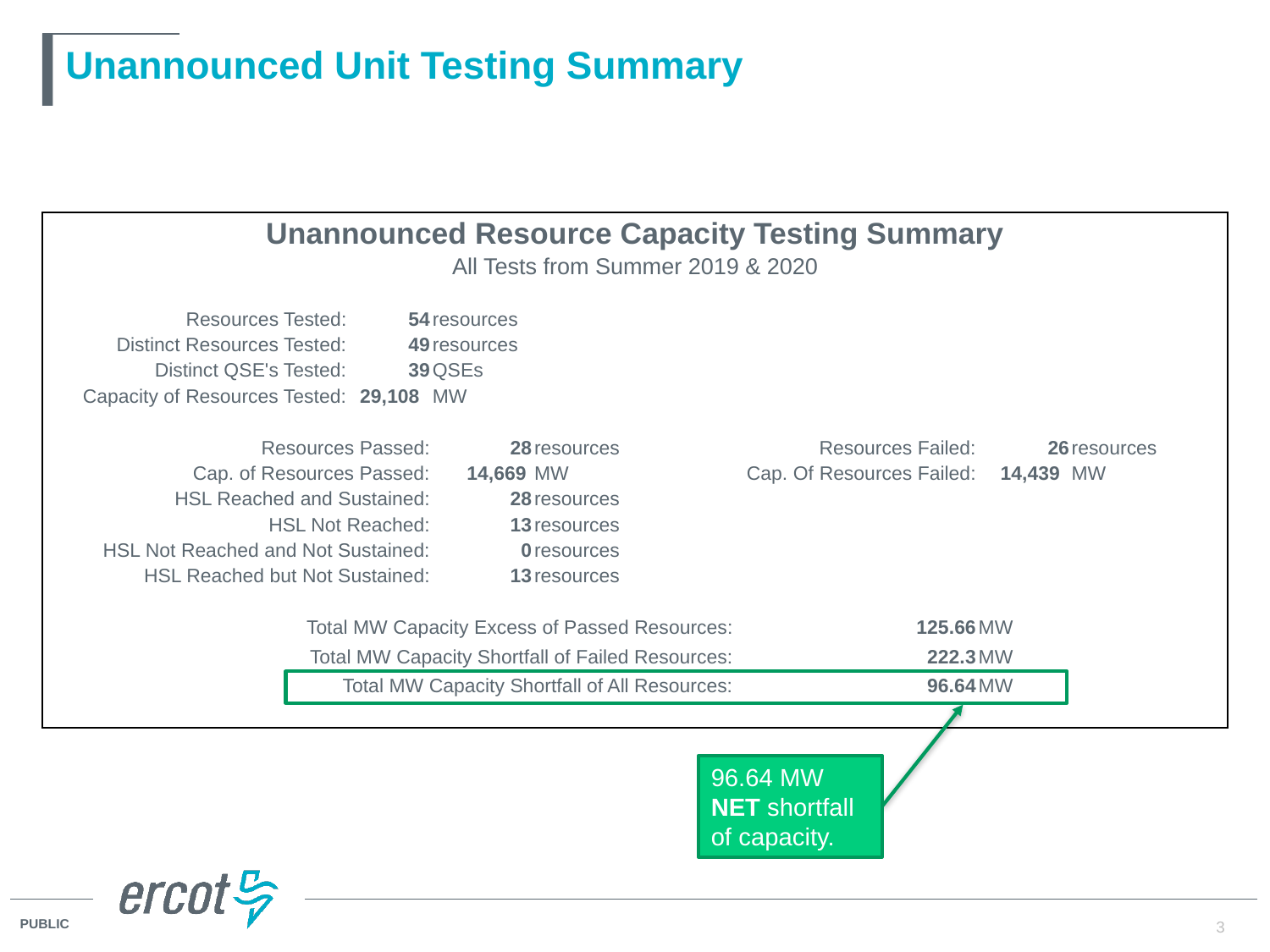

# Unannounced Unit Testing Summary
| Unannounced Resource Capacity Testing Summary |  |  |  |  |  |  |  |  |
| --- | --- | --- | --- | --- | --- | --- | --- | --- |
| All Tests from Summer 2019 & 2020 |  |  |  |  |  |  |  |  |
|  |  |  |  |  |  |  |  |  |
| Resources Tested: | 54 | resources |  |  |  |  |  |  |
| Distinct Resources Tested: | 49 | resources |  |  |  |  |  |  |
| Distinct QSE's Tested: | 39 | QSEs |  |  |  |  |  |  |
| Capacity of Resources Tested: | 29,108 | MW |  |  |  |  |  |  |
|  |  |  |  |  |  |  |  |  |
| Resources Passed: |  | 28 | resources | Resources Failed: |  | 26 | resources |  |
| Cap. of Resources Passed: |  | 14,669 | MW |  | Cap. Of Resources Failed: | 14,439 | MW |  |
| HSL Reached and Sustained: |  | 28 | resources |  |  |  |  |  |
| HSL Not Reached: |  | 13 | resources |  |  |  |  |  |
| HSL Not Reached and Not Sustained: |  | 0 | resources |  |  |  |  |  |
| HSL Reached but Not Sustained: |  | 13 | resources |  |  |  |  |  |
|  |  |  |  |  |  |  |  |  |
| Total MW Capacity Excess of Passed Resources: |  |  |  |  | 125.66 | MW |  |  |
| Total MW Capacity Shortfall of Failed Resources: |  |  |  |  | 222.3 | MW |  |  |
| Total MW Capacity Shortfall of All Resources: |  |  |  |  | 96.64 | MW |  |  |
|  |  |  |  |  |  |  |  |  |

96.64 MW NET shortfall of capacity.
3